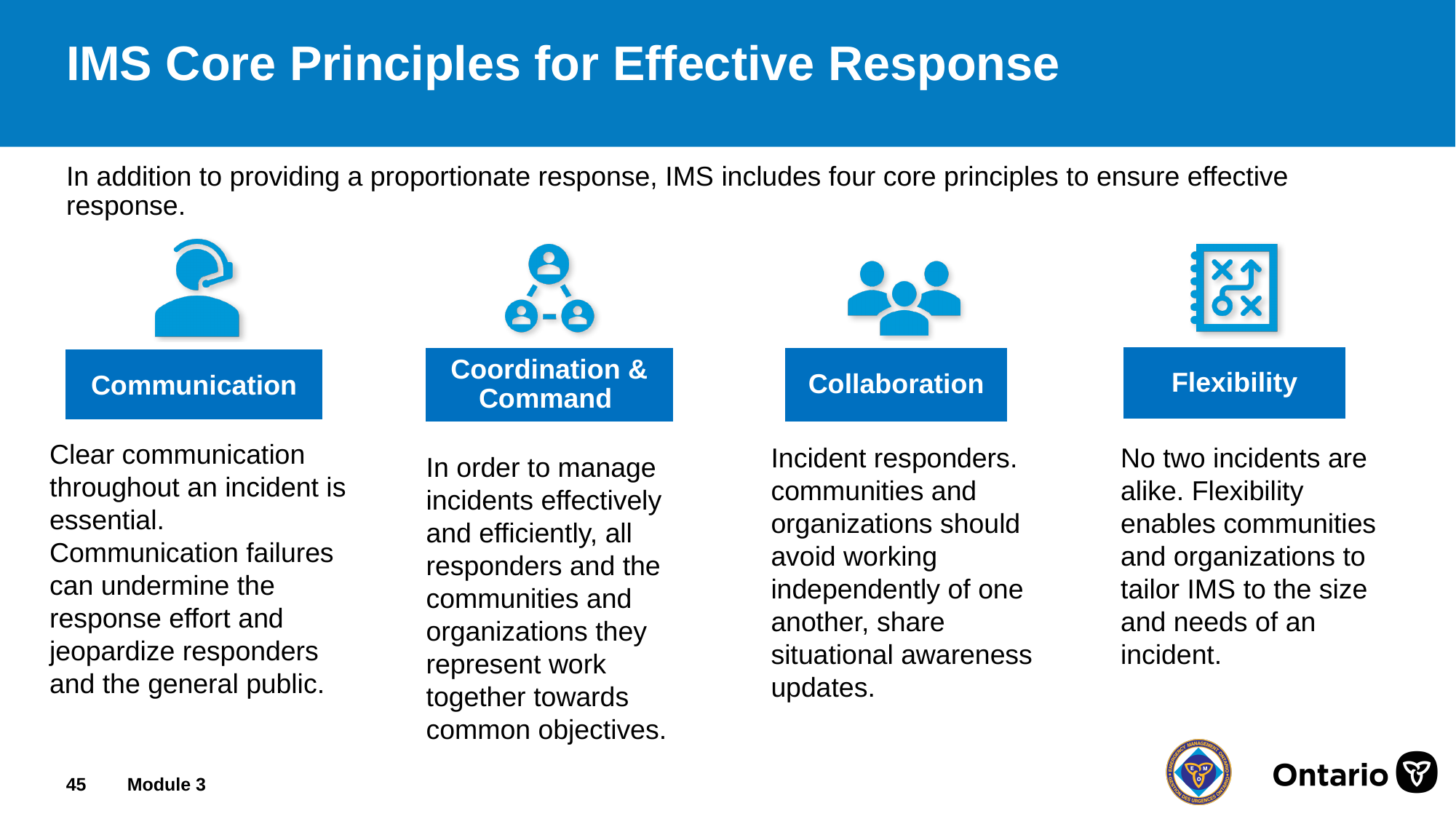

IMS Core Principles for Effective Response
In addition to providing a proportionate response, IMS includes four core principles to ensure effective response.

Flexibility
Coordination & Command
Collaboration

Communication

Clear communication throughout an incident is essential. Communication failures can undermine the response effort and jeopardize responders and the general public.
Incident responders. communities and organizations should avoid working independently of one another, share situational awareness updates.
No two incidents are alike. Flexibility enables communities and organizations to tailor IMS to the size and needs of an incident.
In order to manage incidents effectively and efficiently, all responders and the communities and organizations they represent work together towards common objectives.
45
Module 3